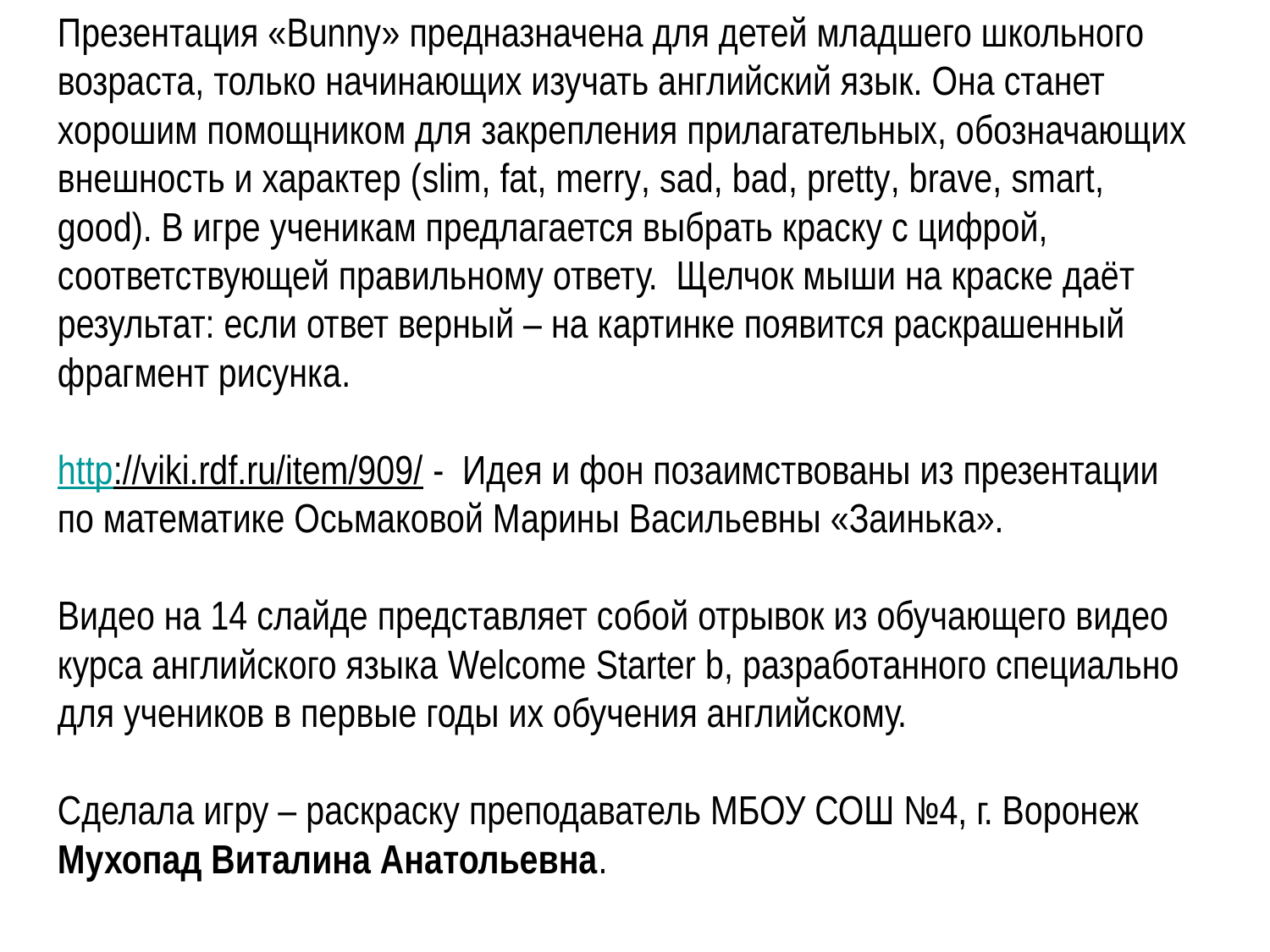

Презентация «Bunny» предназначена для детей младшего школьного возраста, только начинающих изучать английский язык. Она станет хорошим помощником для закрепления прилагательных, обозначающих внешность и характер (slim, fat, merry, sad, bad, pretty, brave, smart, good). В игре ученикам предлагается выбрать краску с цифрой, соответствующей правильному ответу.  Щелчок мыши на краске даёт результат: если ответ верный – на картинке появится раскрашенный фрагмент рисунка.

http://viki.rdf.ru/item/909/ -  Идея и фон позаимствованы из презентации по математике Осьмаковой Марины Васильевны «Заинька».

Видео на 14 слайде представляет собой отрывок из обучающего видео курса английского языка Welcome Starter b, разработанного специально для учеников в первые годы их обучения английскому.

Сделала игру – раскраску преподаватель МБОУ СОШ №4, г. Воронеж Мухопад Виталина Анатольевна.